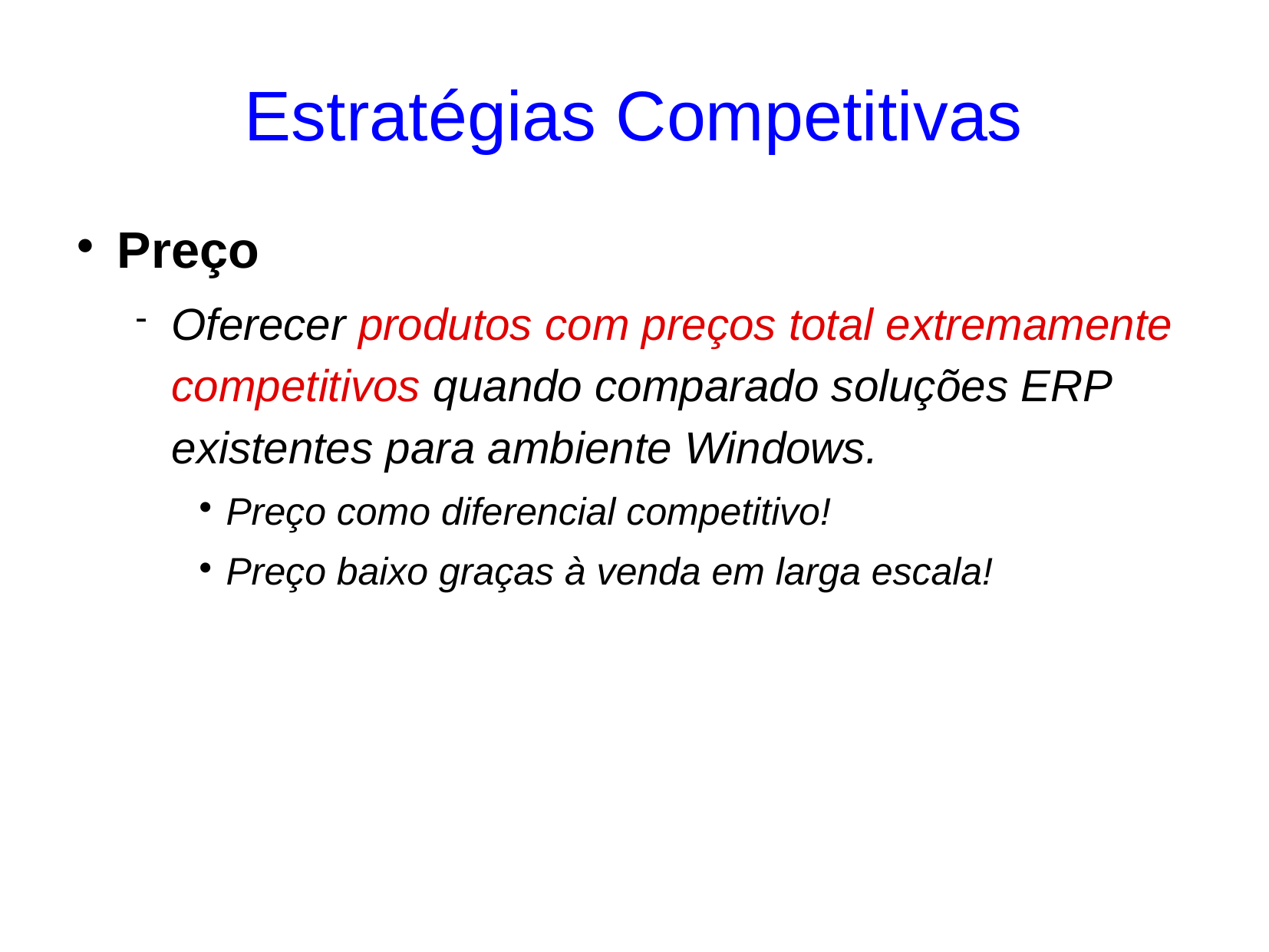

# Estratégias Competitivas
Preço
Oferecer produtos com preços total extremamente competitivos quando comparado soluções ERP existentes para ambiente Windows.
Preço como diferencial competitivo!
Preço baixo graças à venda em larga escala!